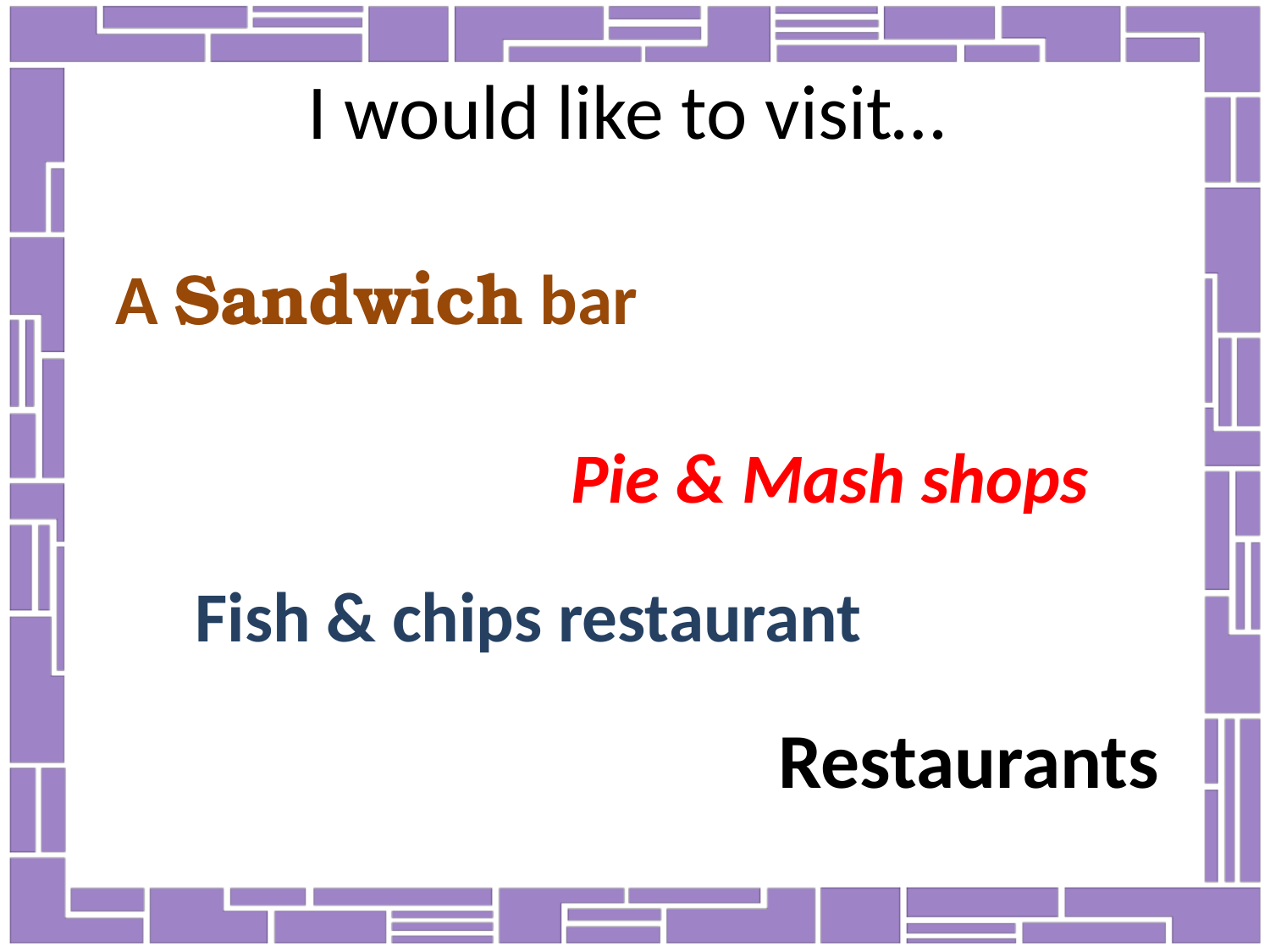

# I would like to visit…
A Sandwich bar
Pie & Mash shops
Fish & chips restaurant
Restaurants